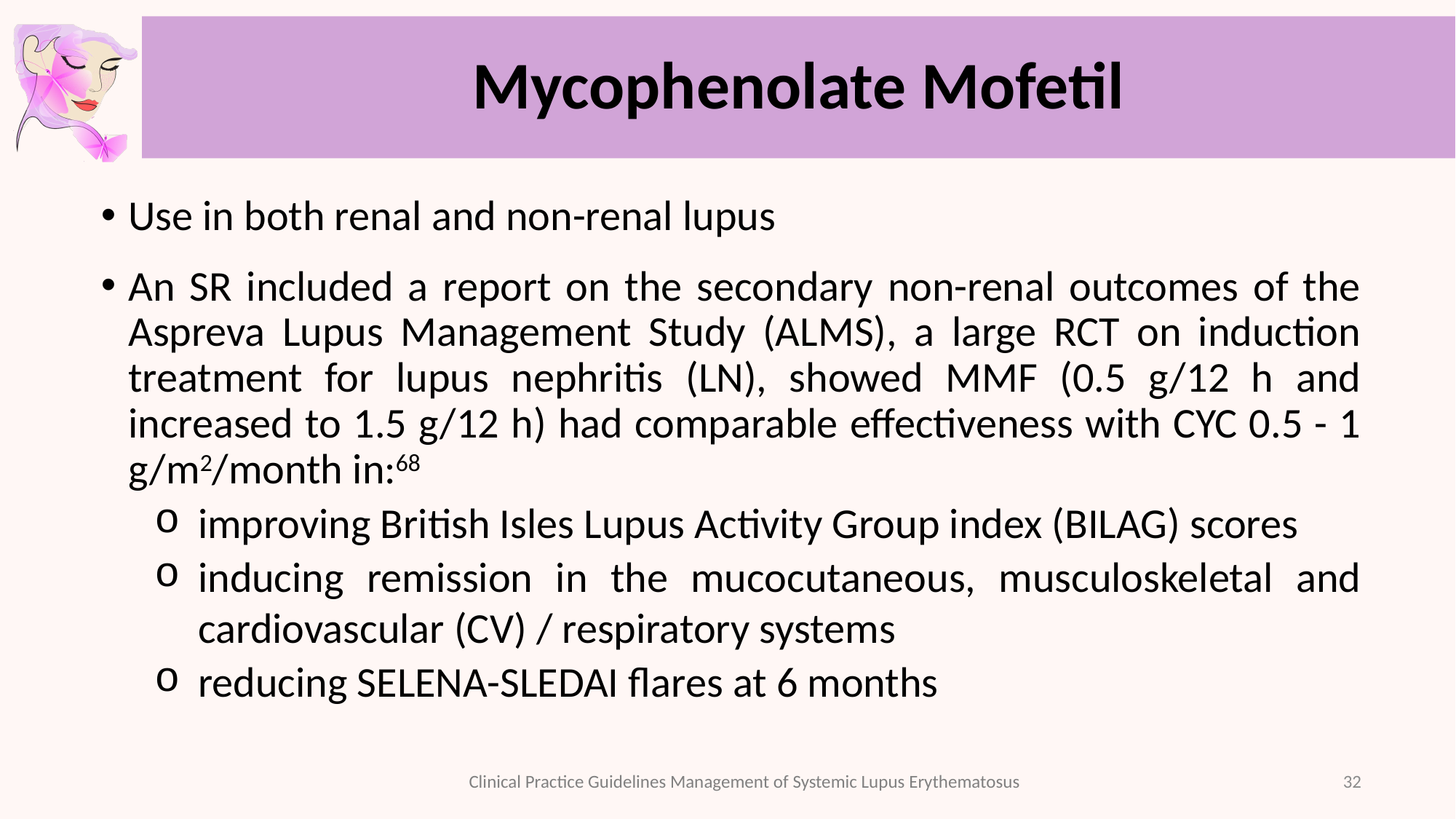

# Mycophenolate Mofetil
Use in both renal and non-renal lupus
An SR included a report on the secondary non-renal outcomes of the Aspreva Lupus Management Study (ALMS), a large RCT on induction treatment for lupus nephritis (LN), showed MMF (0.5 g/12 h and increased to 1.5 g/12 h) had comparable effectiveness with CYC 0.5 - 1 g/m2/month in:68
improving British Isles Lupus Activity Group index (BILAG) scores
inducing remission in the mucocutaneous, musculoskeletal and cardiovascular (CV) / respiratory systems
reducing SELENA-SLEDAI flares at 6 months
32